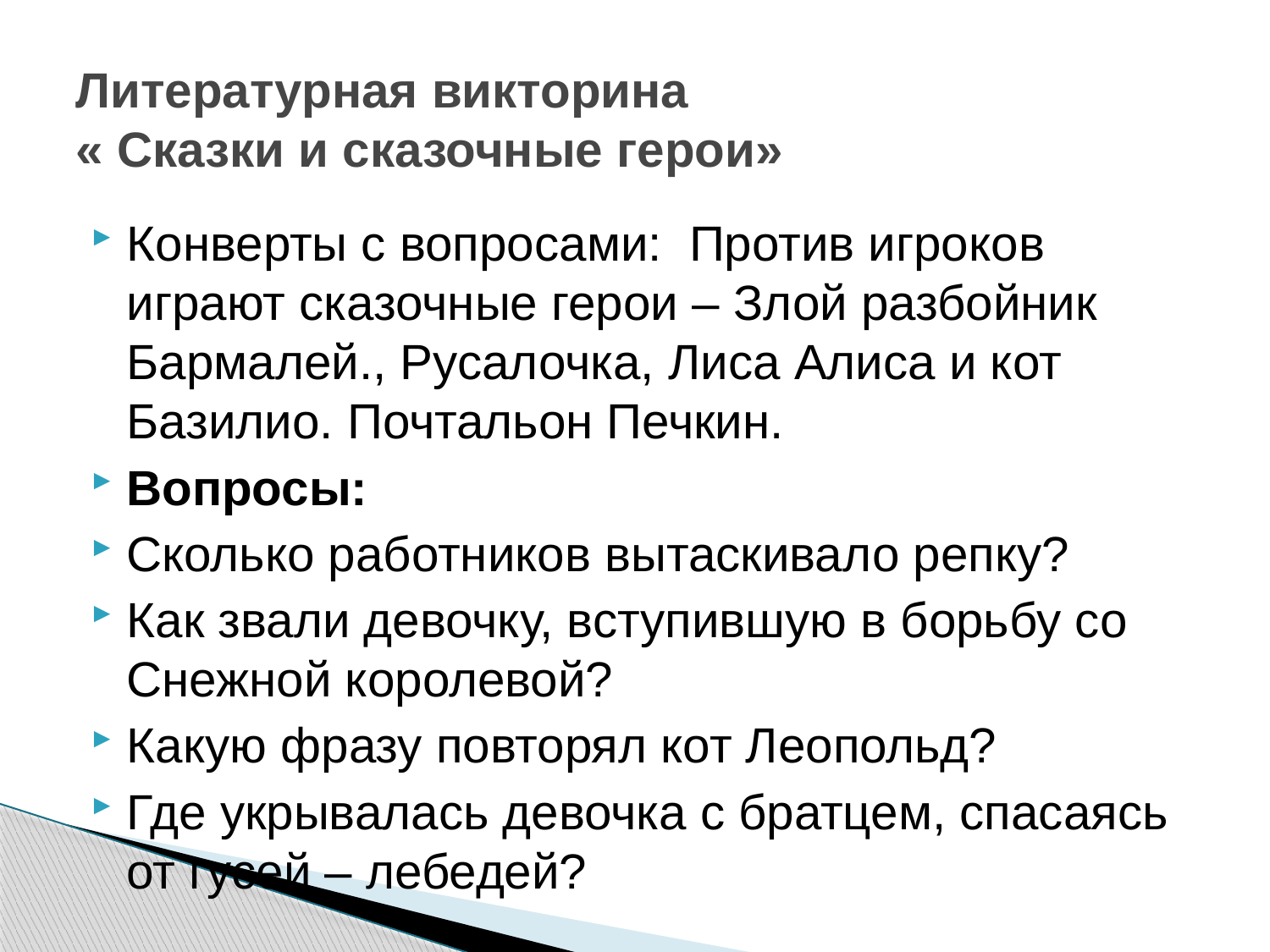

# Литературная викторина « Сказки и сказочные герои»
Конверты с вопросами:  Против игроков играют сказочные герои – Злой разбойник Бармалей., Русалочка, Лиса Алиса и кот Базилио. Почтальон Печкин.
Вопросы:
Сколько работников вытаскивало репку?
Как звали девочку, вступившую в борьбу со Снежной королевой?
Какую фразу повторял кот Леопольд?
Где укрывалась девочка с братцем, спасаясь от гусей – лебедей?